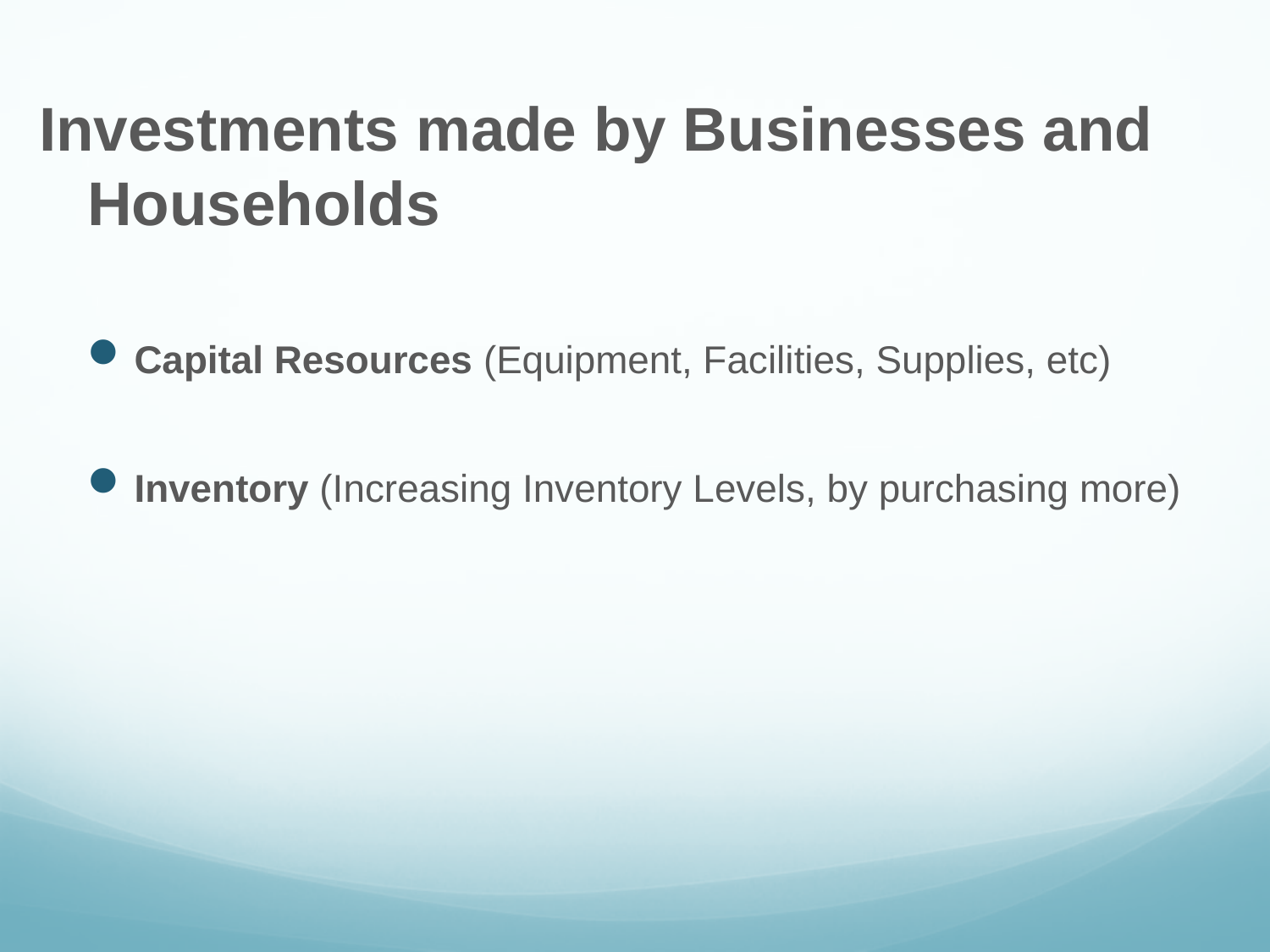

Investments made by Businesses and Households

Capital Resources (Equipment, Facilities, Supplies, etc)

Inventory (Increasing Inventory Levels, by purchasing more)